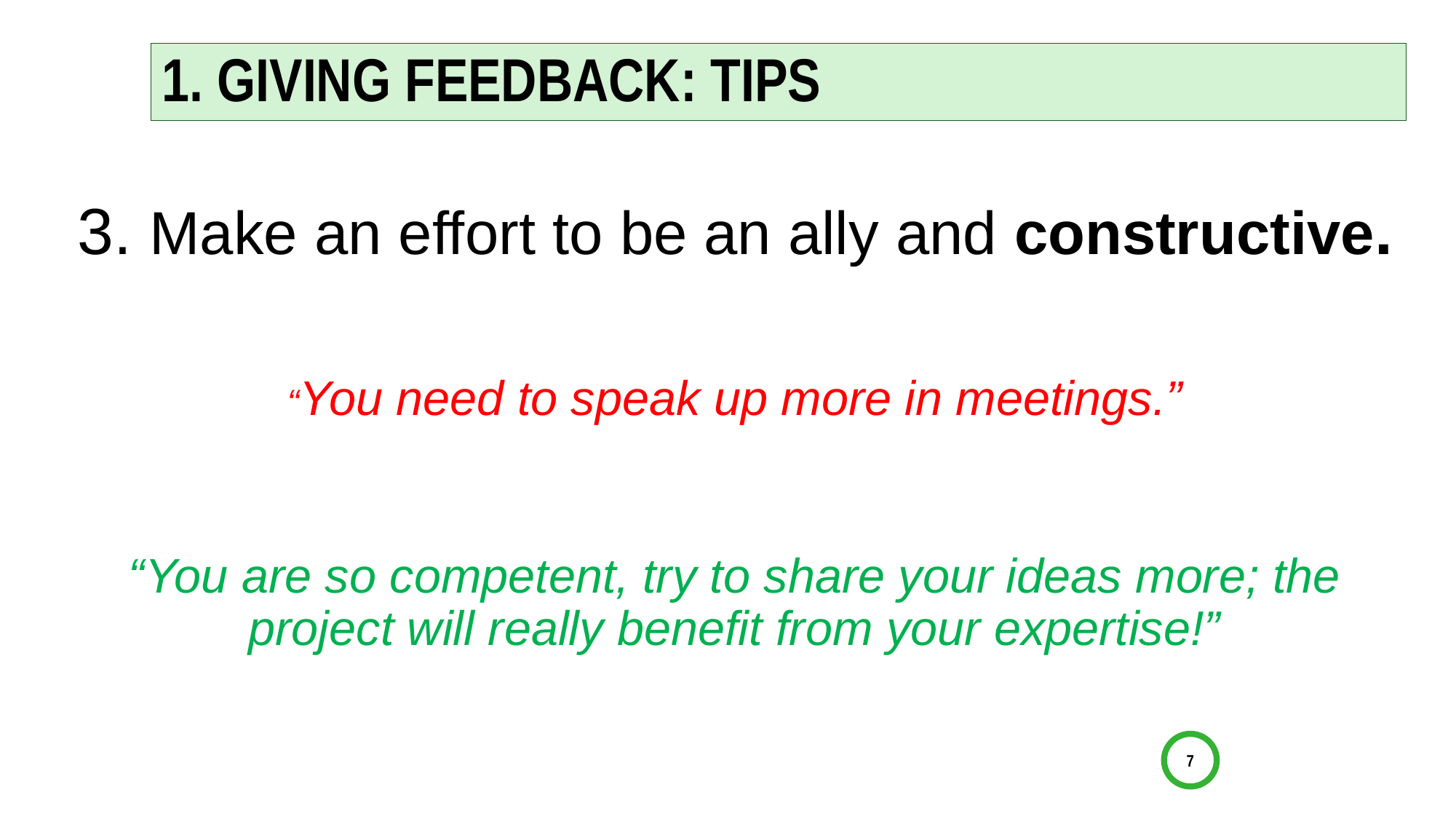

# 1. Giving feedback: Tips
3. Make an effort to be an ally and constructive.

“You need to speak up more in meetings.”

“You are so competent, try to share your ideas more; the project will really benefit from your expertise!”

7